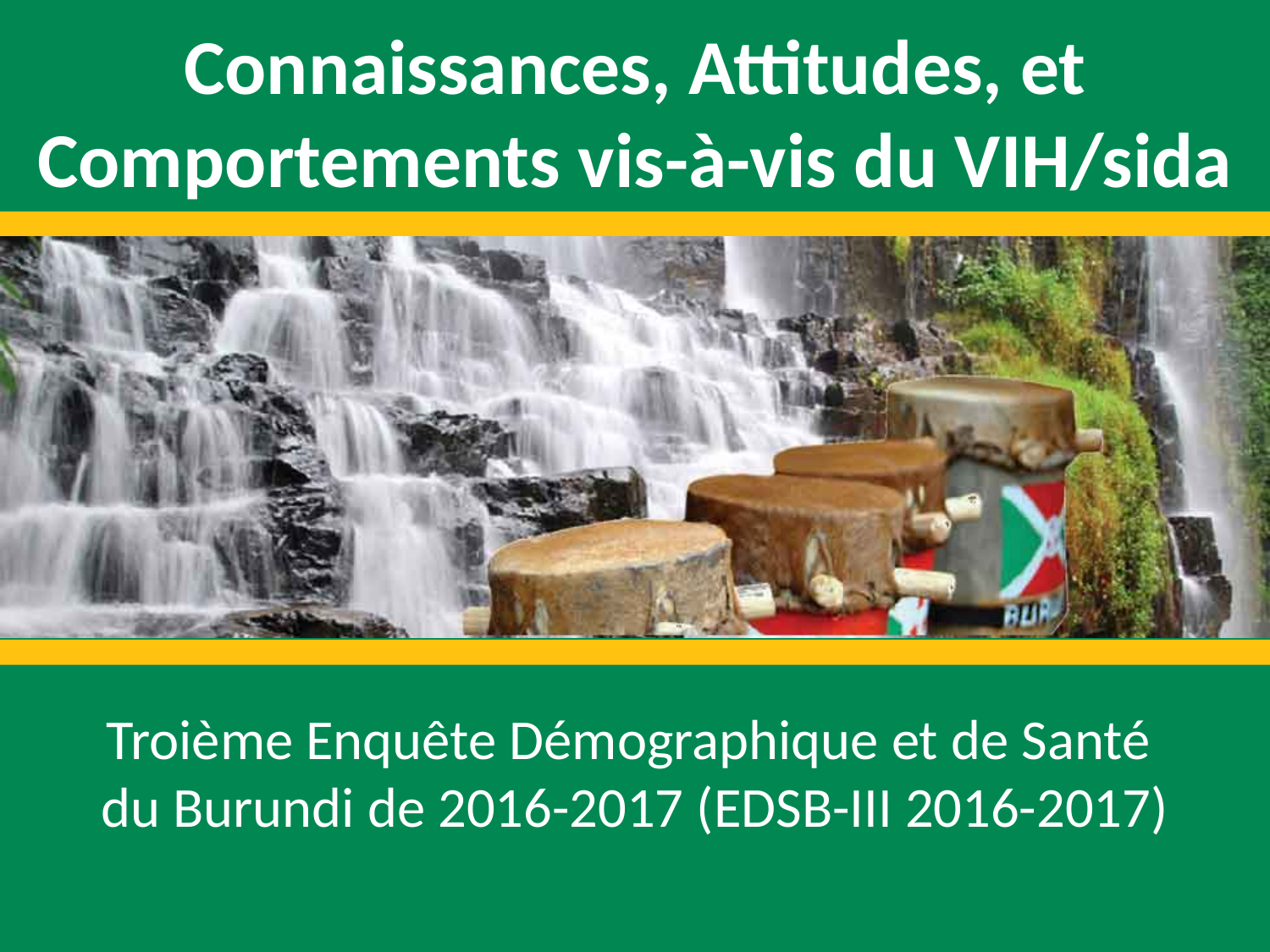

Connaissances, Attitudes, et Comportements vis-à-vis du VIH/sida